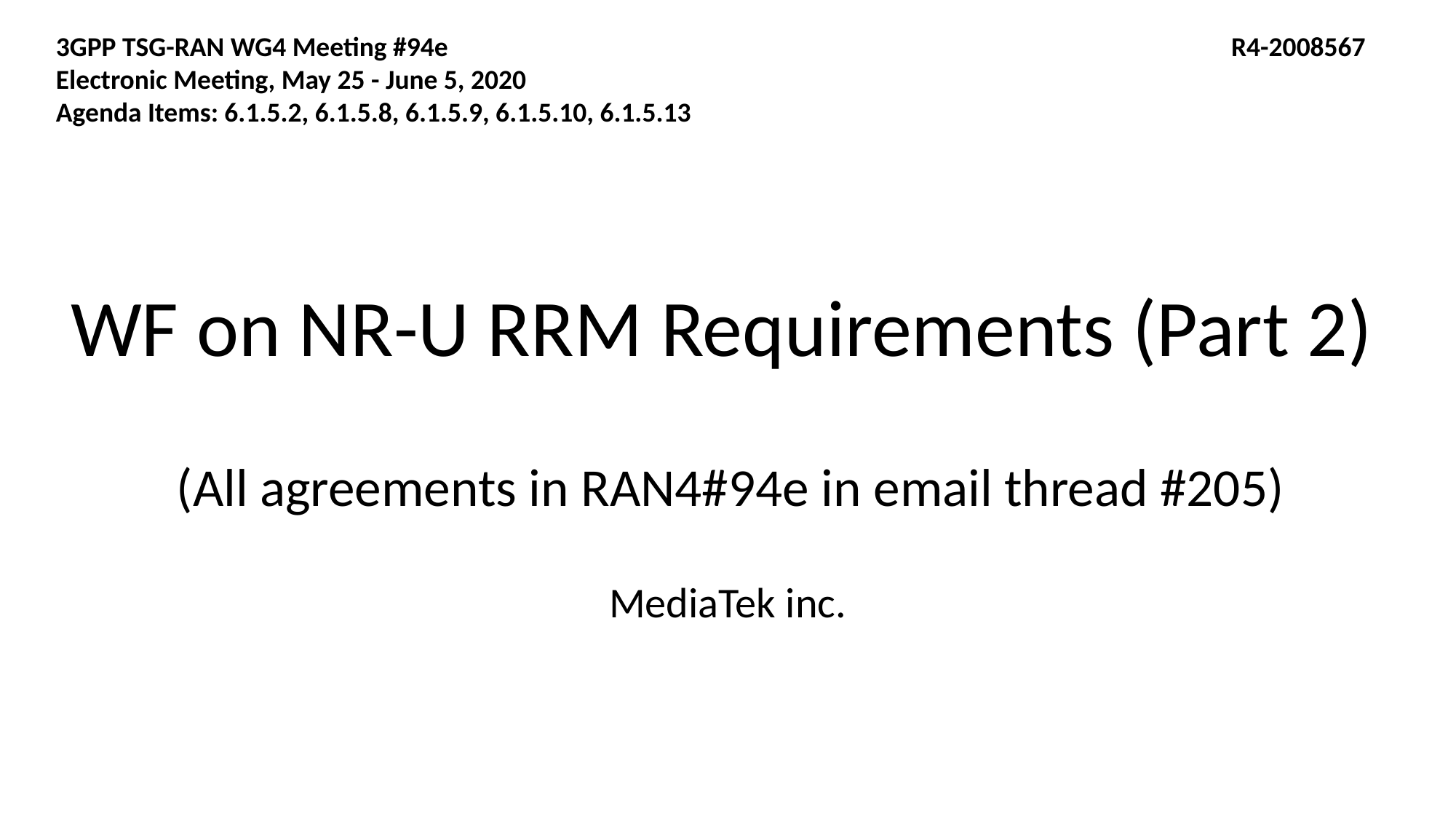

3GPP TSG-RAN WG4 Meeting #94e                                                                                                                               R4-2008567
Electronic Meeting, May 25 - June 5, 2020
Agenda Items: 6.1.5.2, 6.1.5.8, 6.1.5.9, 6.1.5.10, 6.1.5.13
# WF on NR-U RRM Requirements (Part 2) (All agreements in RAN4#94e in email thread #205)
MediaTek inc.